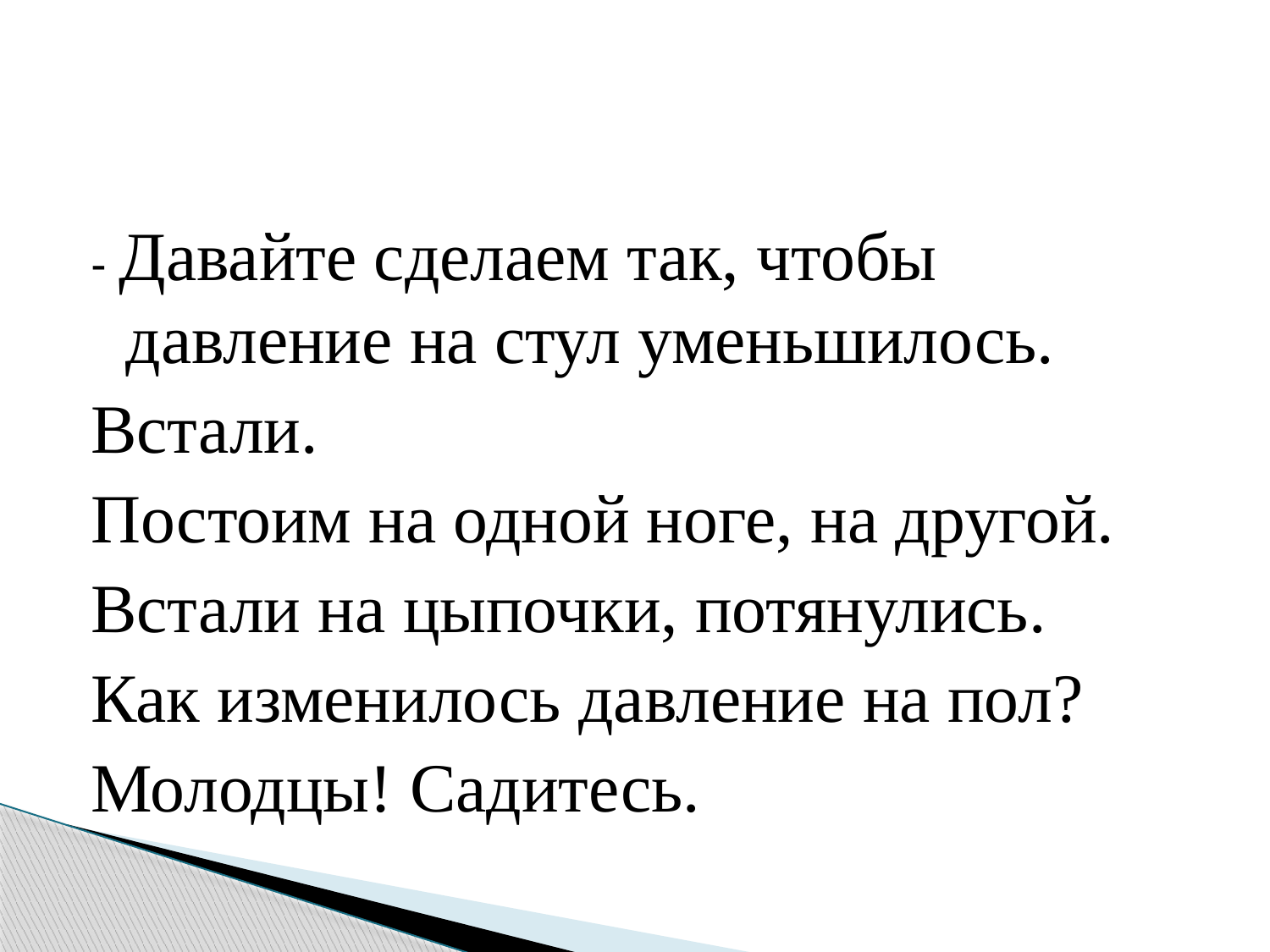

#
- Давайте сделаем так, чтобы давление на стул уменьшилось.
Встали.
Постоим на одной ноге, на другой.
Встали на цыпочки, потянулись.
Как изменилось давление на пол?
Молодцы! Садитесь.